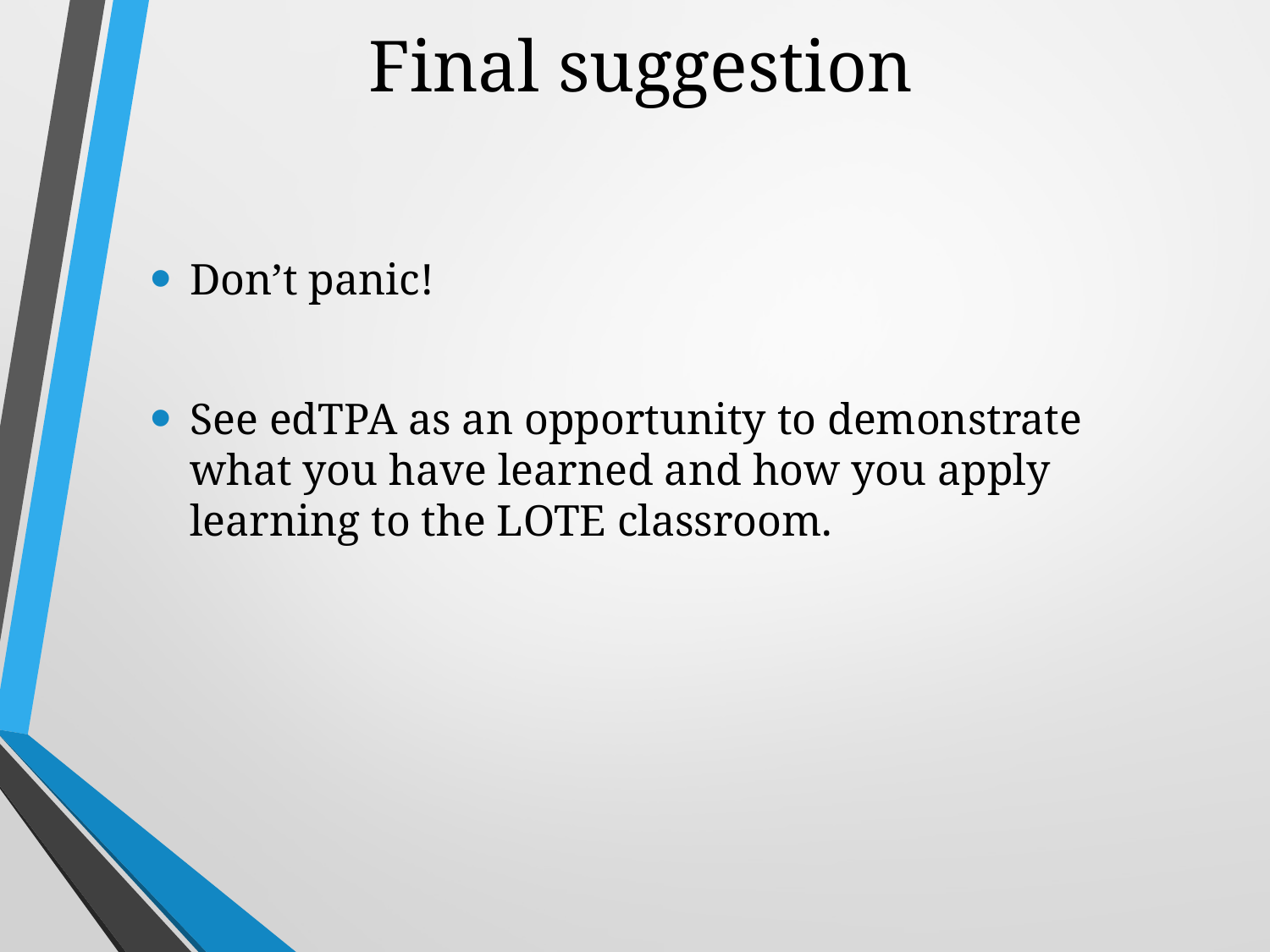

# Final suggestion
Don’t panic!

See edTPA as an opportunity to demonstrate what you have learned and how you apply learning to the LOTE classroom.